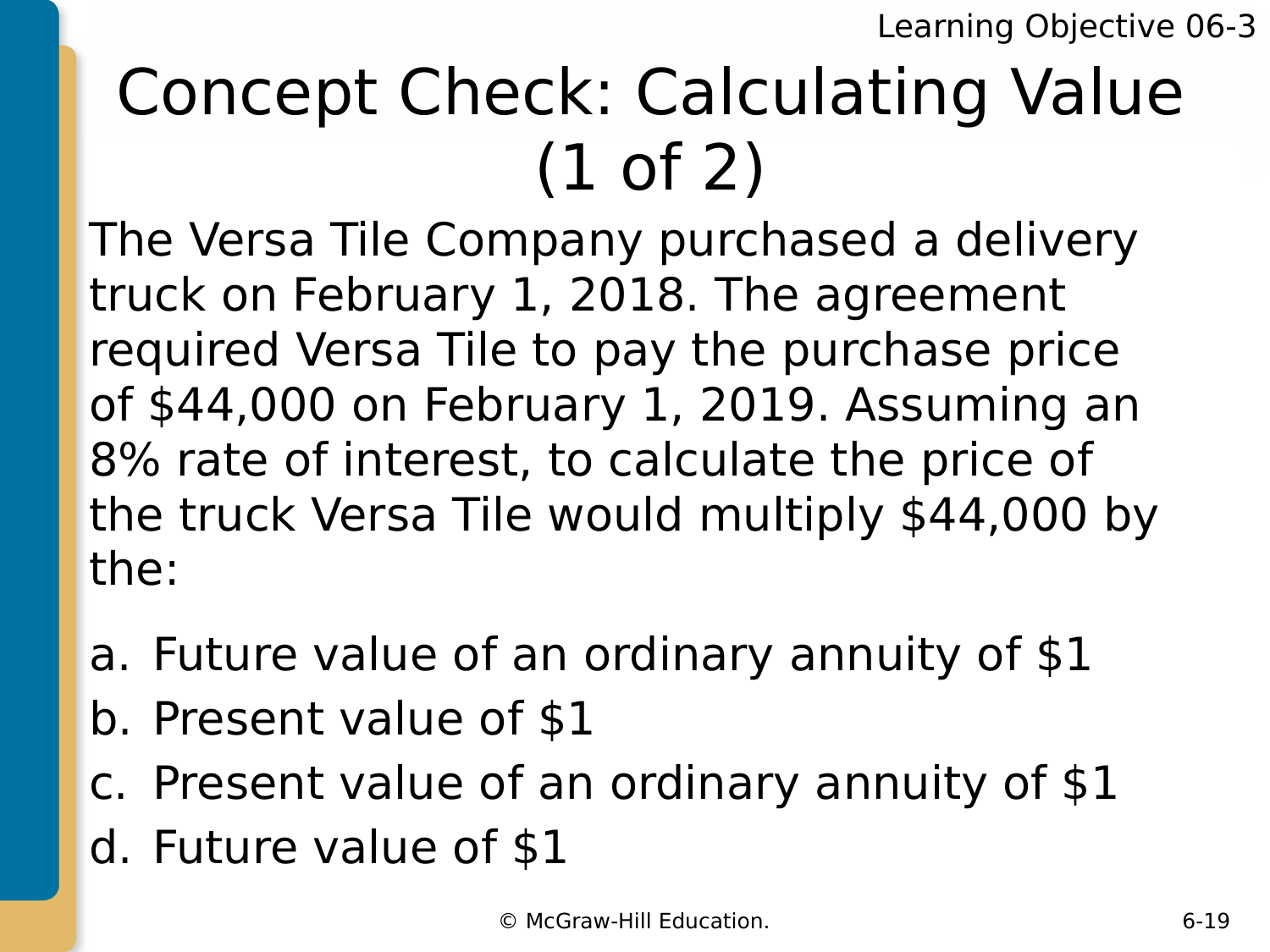

Learning Objective 06-3
# Concept Check: Calculating Value (1 of 2)
The Versa Tile Company purchased a delivery truck on February 1, 2018. The agreement required Versa Tile to pay the purchase price of $44,000 on February 1, 2019. Assuming an 8% rate of interest, to calculate the price of the truck Versa Tile would multiply $44,000 by the:
Future value of an ordinary annuity of $1
Present value of $1
Present value of an ordinary annuity of $1
Future value of $1